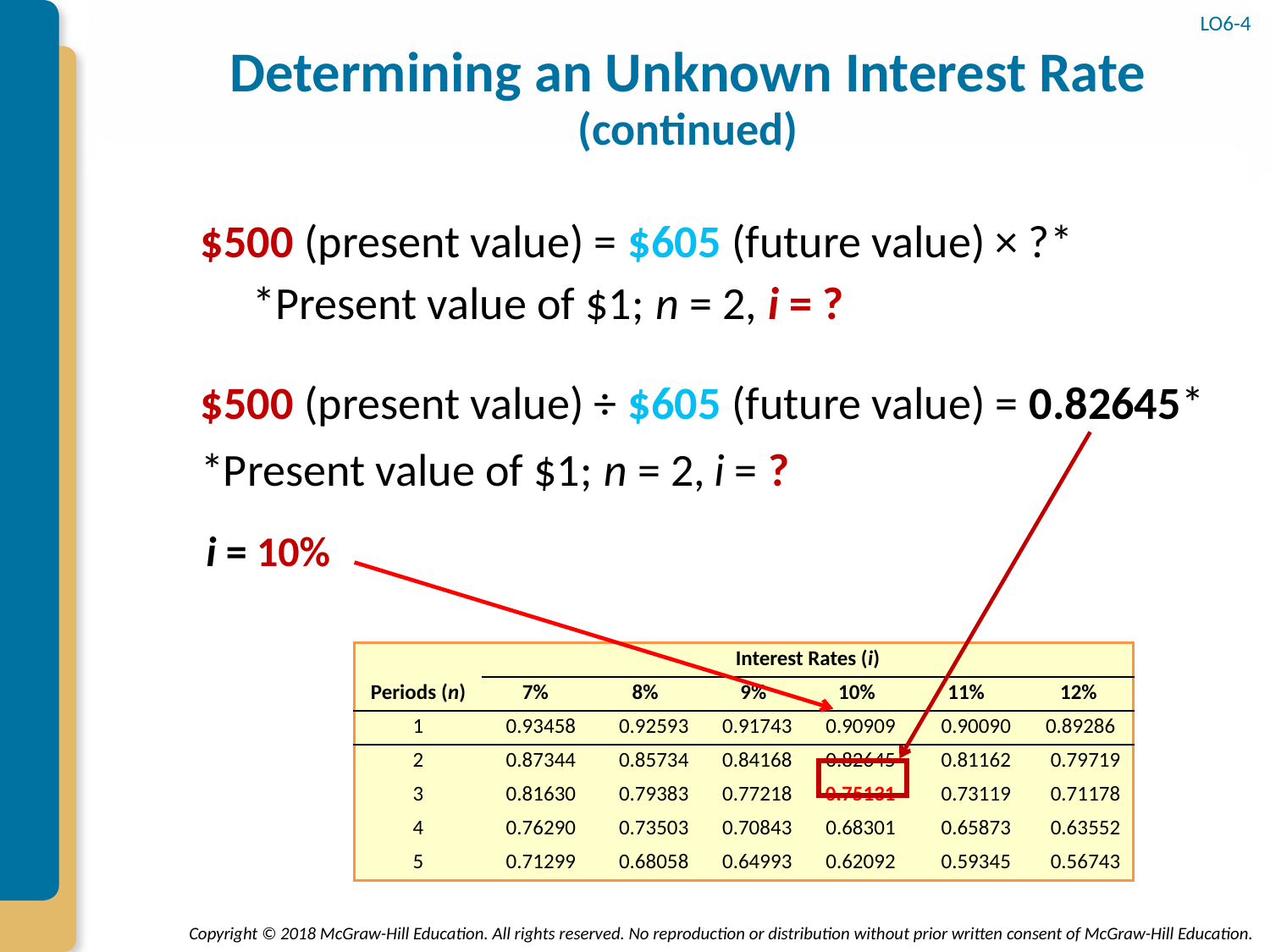

LO6-4
# Determining an Unknown Interest Rate (continued)
$500 (present value) = $605 (future value) × ?*
     *Present value of $1; n = 2, i = ?
$500 (present value) ÷ $605 (future value) = 0.82645*
*Present value of $1; n = 2,
i = ?
 i = 10%
|  | Interest Rates (i) |  |  |  |  |  |
| --- | --- | --- | --- | --- | --- | --- |
| Periods (n) | 7% | 8% | 9% | 10% | 11% | 12% |
| 1 | 0.93458 | 0.92593 | 0.91743 | 0.90909 | 0.90090 | 0.89286 |
| 2 | 0.87344 | 0.85734 | 0.84168 | 0.82645 | 0.81162 | 0.79719 |
| 3 | 0.81630 | 0.79383 | 0.77218 | 0.75131 | 0.73119 | 0.71178 |
| 4 | 0.76290 | 0.73503 | 0.70843 | 0.68301 | 0.65873 | 0.63552 |
| 5 | 0.71299 | 0.68058 | 0.64993 | 0.62092 | 0.59345 | 0.56743 |